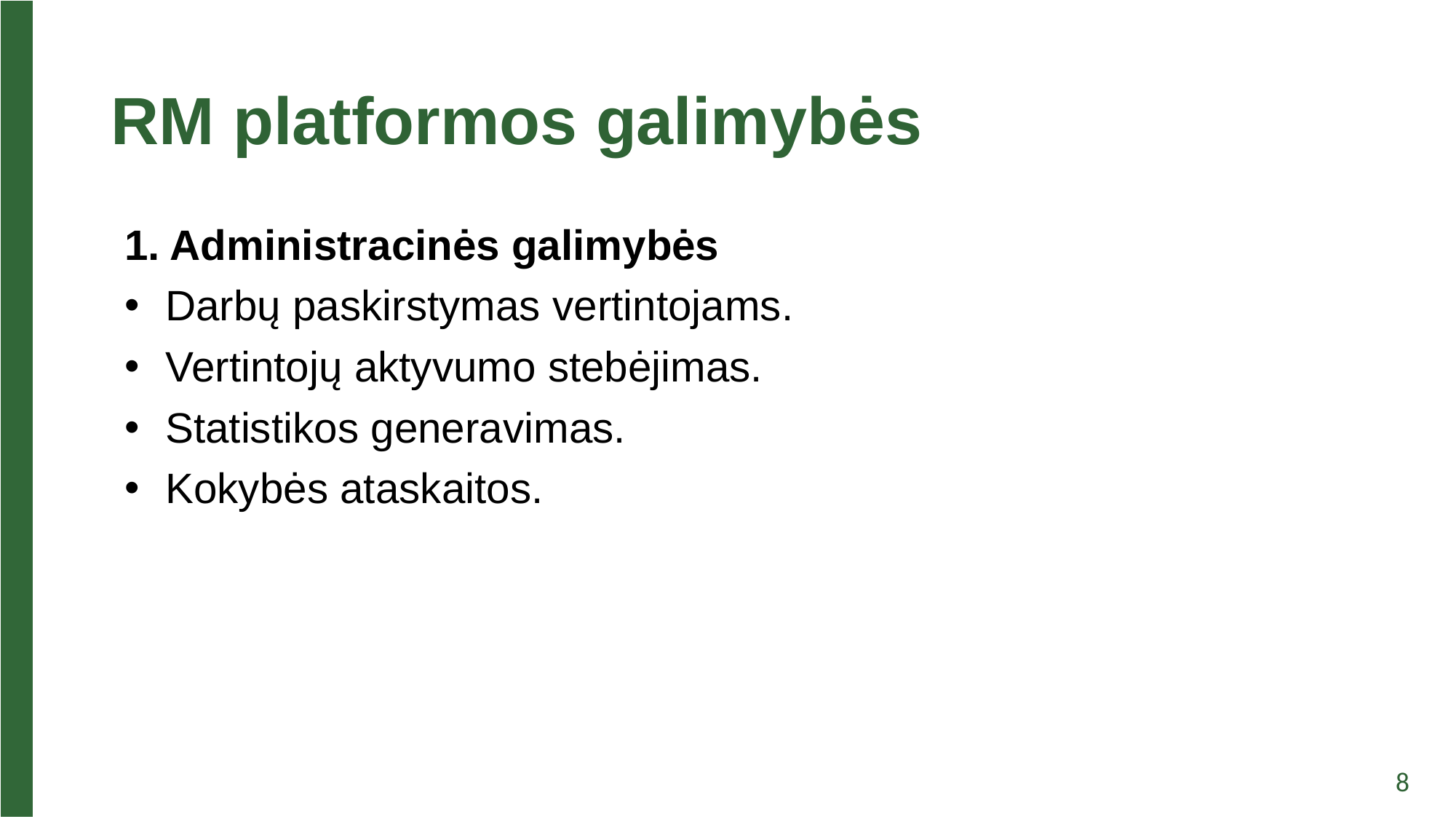

# RM platformos galimybės
1. Administracinės galimybės
Darbų paskirstymas vertintojams.
Vertintojų aktyvumo stebėjimas.
Statistikos generavimas.
Kokybės ataskaitos.

8